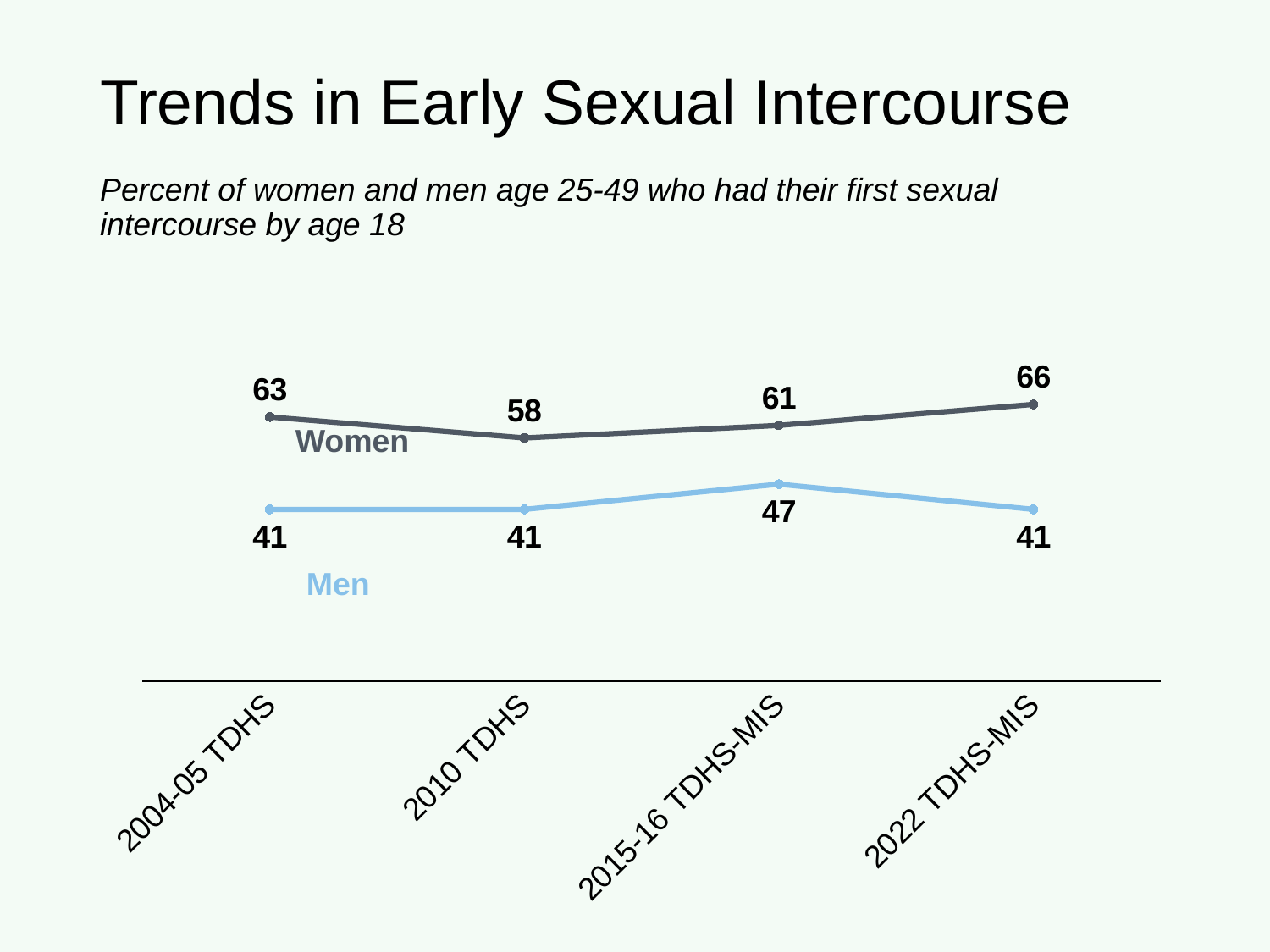

# Trends in Early Sexual Intercourse
Percent of women and men age 25-49 who had their first sexual intercourse by age 18

### Chart

| Category | Women | Men |
|---|---|---|
| 2004-05 TDHS | 63.0 | 41.0 |
| 2010 TDHS | 58.0 | 41.0 |
| 2015-16 TDHS-MIS | 61.0 | 47.0 |
| 2022 TDHS-MIS | 66.0 | 41.0 |
Women
Men